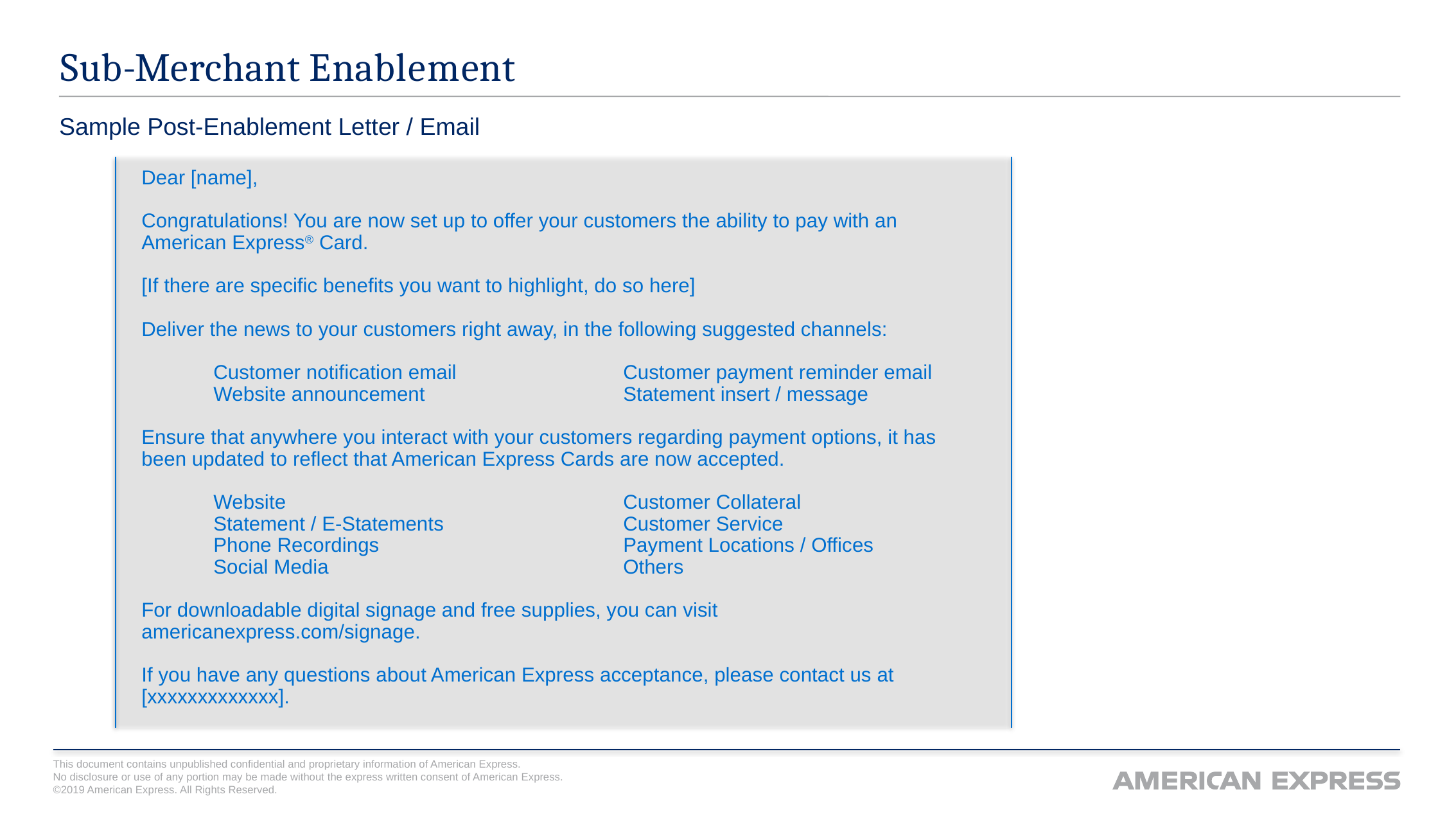

# Sub-Merchant Enablement
Sample Post-Enablement Letter / Email

Dear [name],

Congratulations! You are now set up to offer your customers the ability to pay with an American Express® Card.

[If there are specific benefits you want to highlight, do so here]

Deliver the news to your customers right away, in the following suggested channels:

	Customer notification email		Customer payment reminder email
	Website announcement 		Statement insert / message

Ensure that anywhere you interact with your customers regarding payment options, it has been updated to reflect that American Express Cards are now accepted.

	Website		Customer Collateral
	Statement / E-Statements		Customer Service
	Phone Recordings		Payment Locations / Offices
	Social Media		Others

For downloadable digital signage and free supplies, you can visit americanexpress.com/signage.

If you have any questions about American Express acceptance, please contact us at [xxxxxxxxxxxxx].